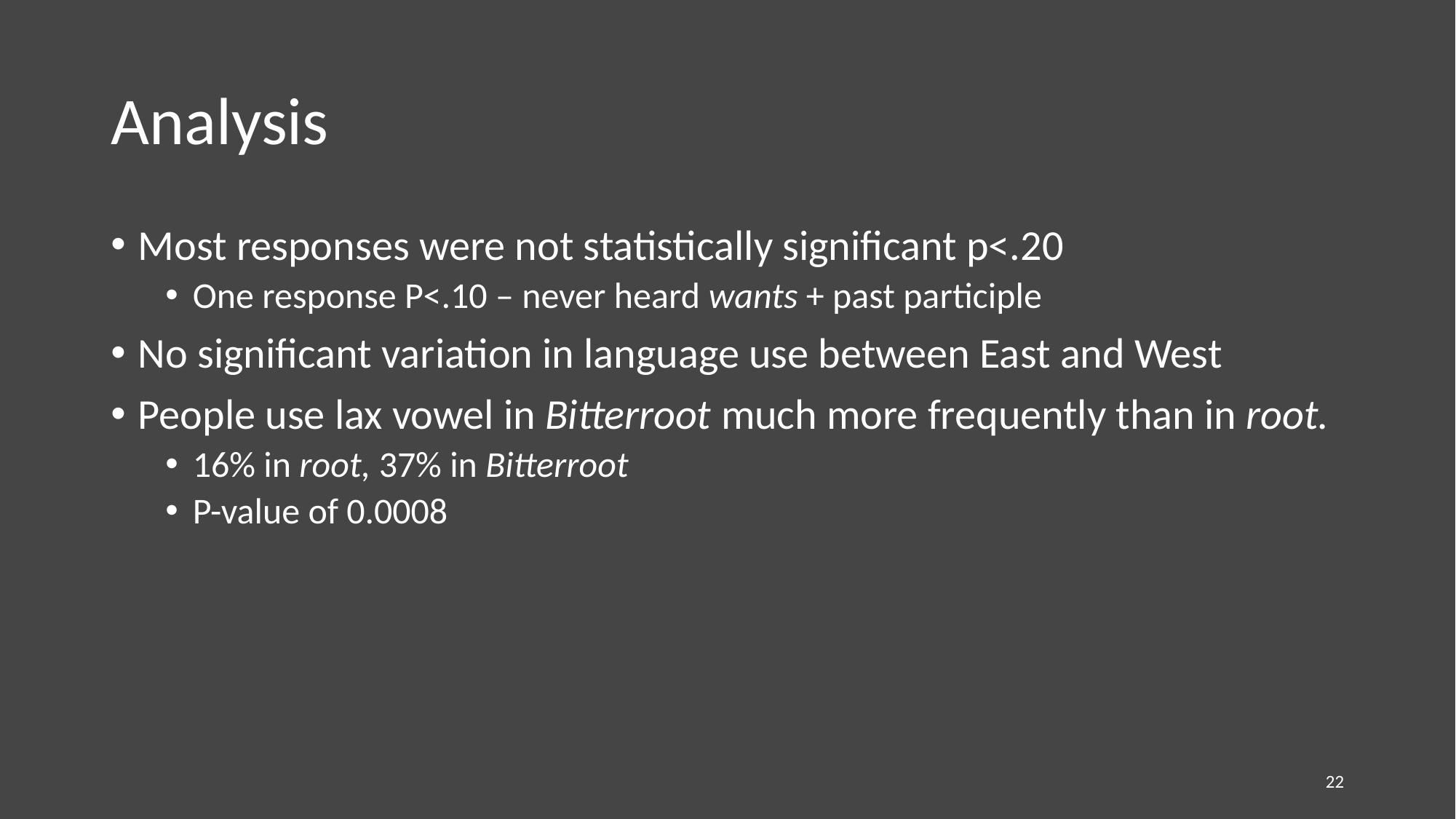

# Analysis
Most responses were not statistically significant p<.20
One response P<.10 – never heard wants + past participle
No significant variation in language use between East and West
People use lax vowel in Bitterroot much more frequently than in root.
16% in root, 37% in Bitterroot
P-value of 0.0008

22